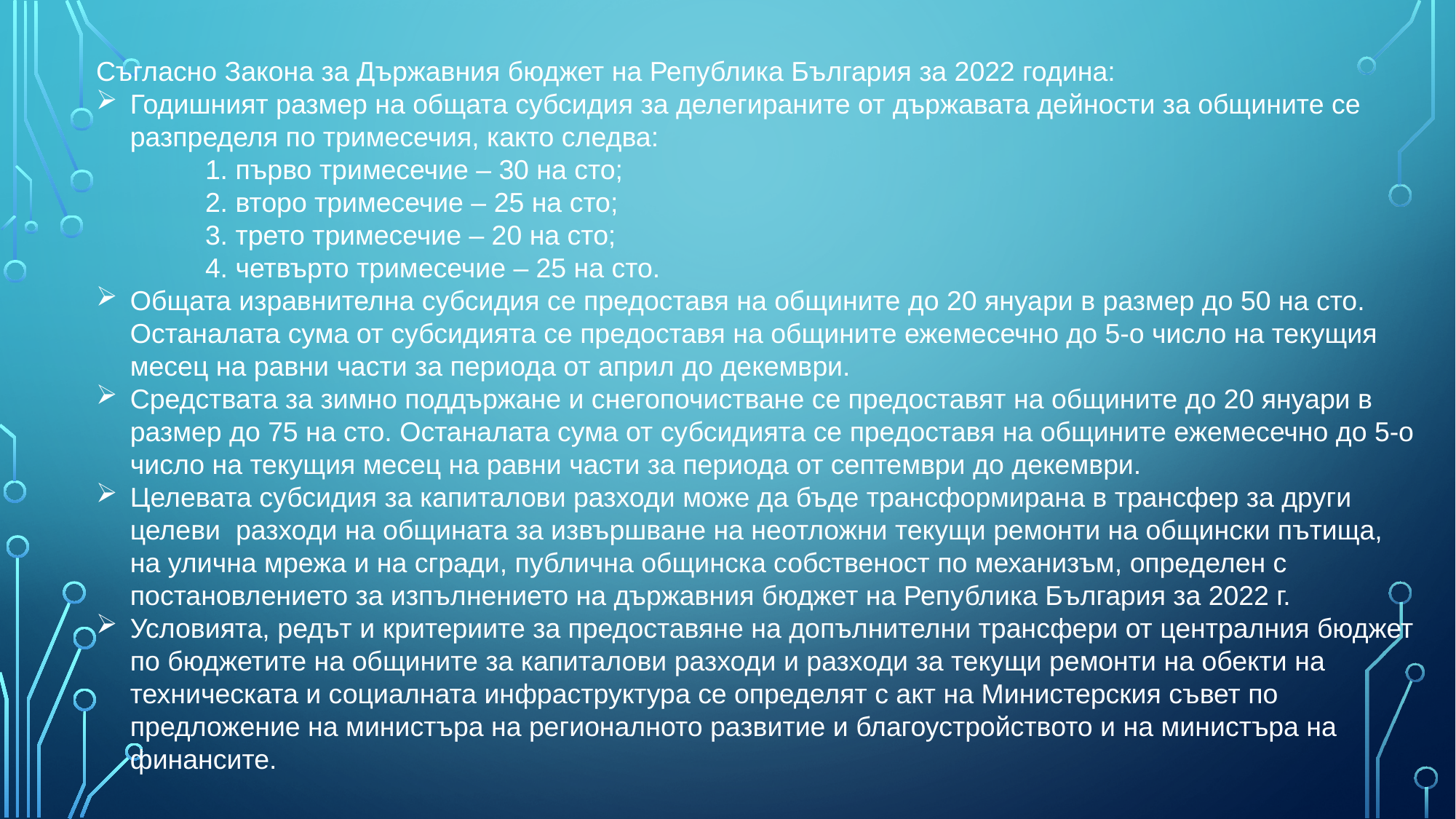

Съгласно Закона за Държавния бюджет на Република България за 2022 година:
Годишният размер на общата субсидия за делегираните от държавата дейности за общините се разпределя по тримесечия, както следва:
	1. първо тримесечие – 30 на сто;
	2. второ тримесечие – 25 на сто;
	3. трето тримесечие – 20 на сто;
	4. четвърто тримесечие – 25 на сто.
Общата изравнителна субсидия се предоставя на общините до 20 януари в размер до 50 на сто. Останалата сума от субсидията се предоставя на общините ежемесечно до 5-о число на текущия месец на равни части за периода от април до декември.
Средствата за зимно поддържане и снегопочистване се предоставят на общините до 20 януари в размер до 75 на сто. Останалата сума от субсидията се предоставя на общините ежемесечно до 5-о число на текущия месец на равни части за периода от септември до декември.
Целевата субсидия за капиталови разходи може да бъде трансформирана в трансфер за други целеви  разходи на общината за извършване на неотложни текущи ремонти на общински пътища, на улична мрежа и на сгради, публична общинска собственост по механизъм, определен с постановлението за изпълнението на държавния бюджет на Република България за 2022 г.
Условията, редът и критериите за предоставяне на допълнителни трансфери от централния бюджет по бюджетите на общините за капиталови разходи и разходи за текущи ремонти на обекти на техническата и социалната инфраструктура се определят с акт на Министерския съвет по предложение на министъра на регионалното развитие и благоустройството и на министъра на финансите.